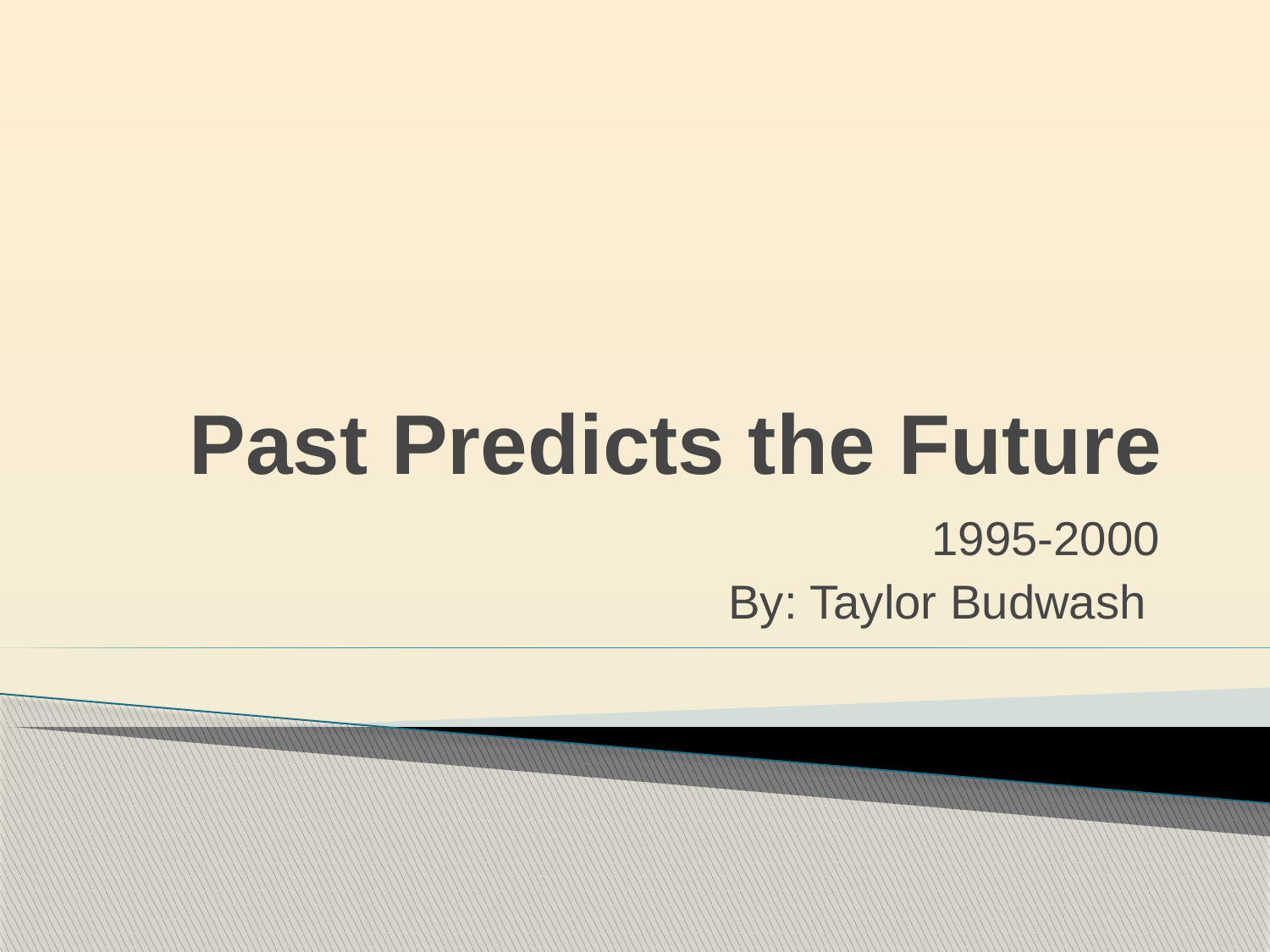

# Past Predicts the Future
1995-2000
By: Taylor Budwash